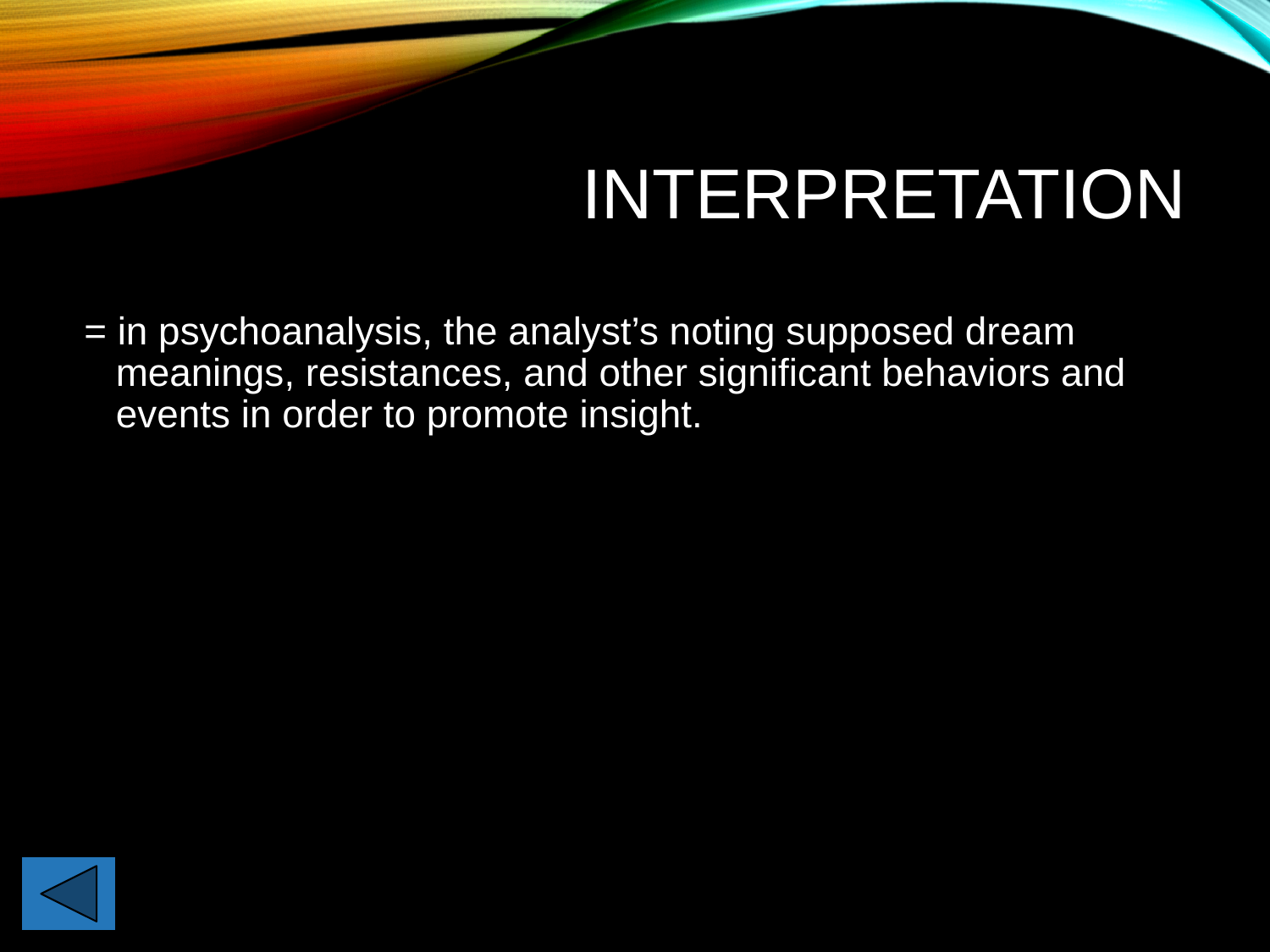

# Interpretation
= in psychoanalysis, the analyst’s noting supposed dream meanings, resistances, and other significant behaviors and events in order to promote insight.